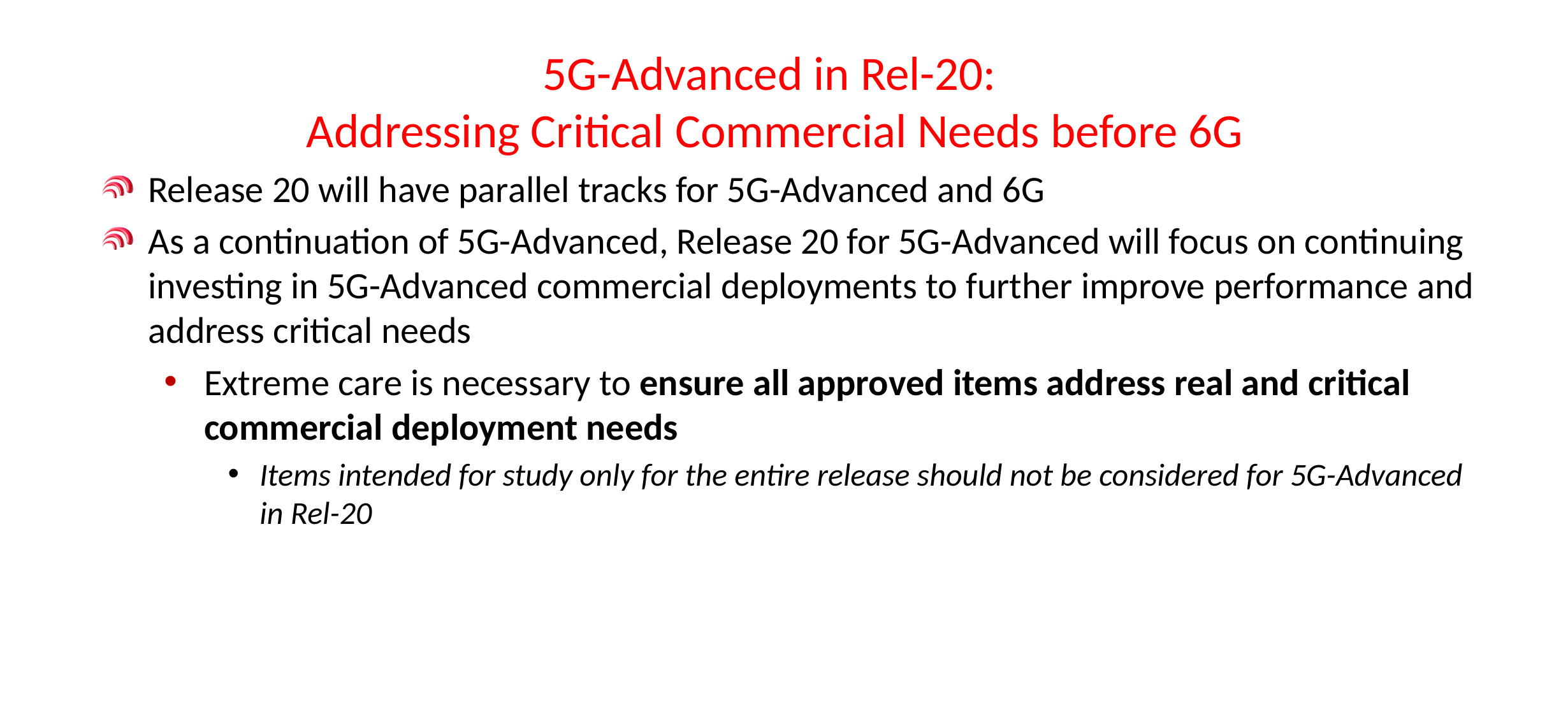

# 5G-Advanced in Rel-20: Addressing Critical Commercial Needs before 6G
Release 20 will have parallel tracks for 5G-Advanced and 6G
As a continuation of 5G-Advanced, Release 20 for 5G-Advanced will focus on continuing investing in 5G-Advanced commercial deployments to further improve performance and address critical needs
Extreme care is necessary to ensure all approved items address real and critical commercial deployment needs
Items intended for study only for the entire release should not be considered for 5G-Advanced in Rel-20